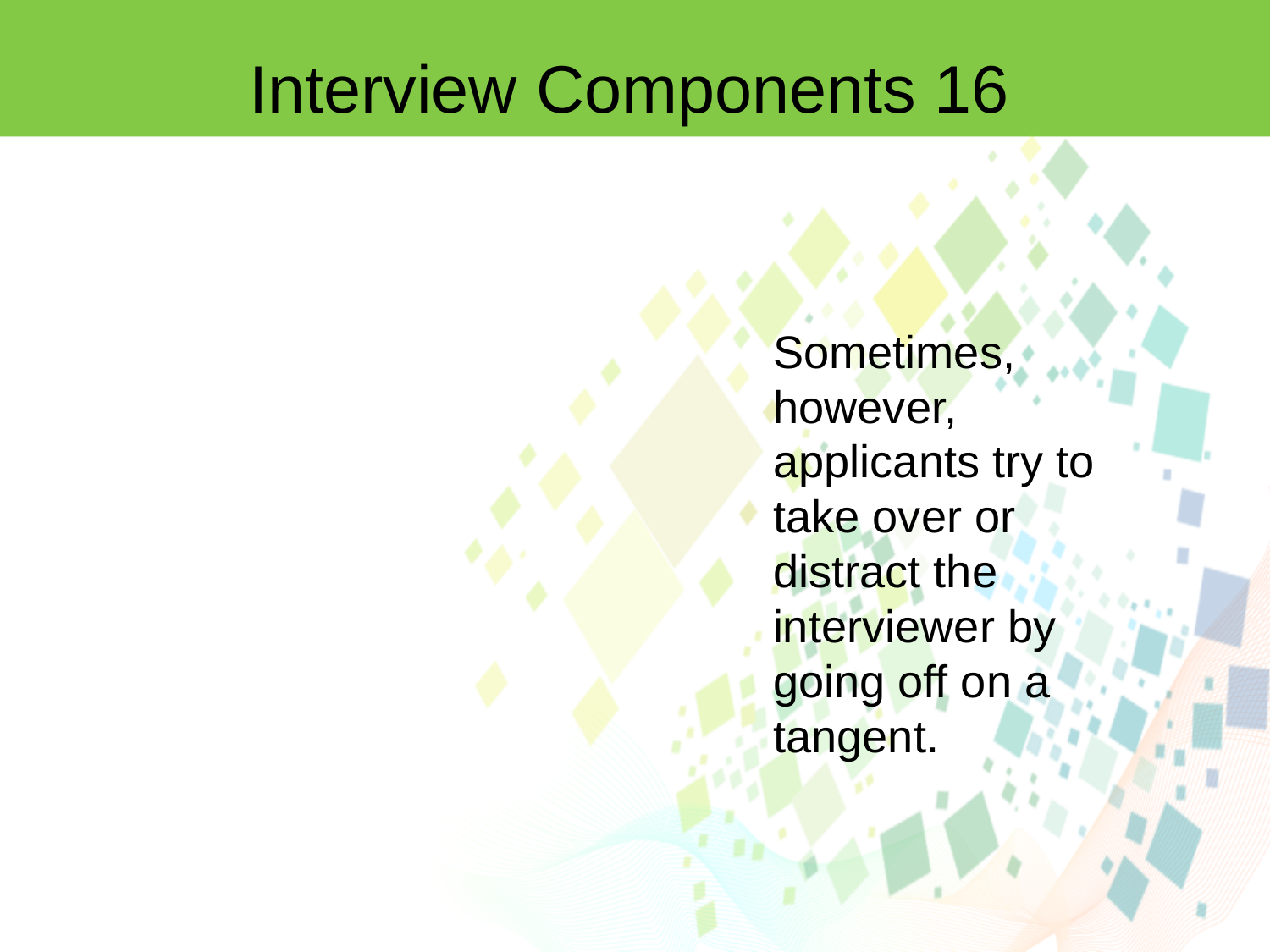

Interview Components 16
Sometimes, however, applicants try to take over or distract the interviewer by going off on a tangent.